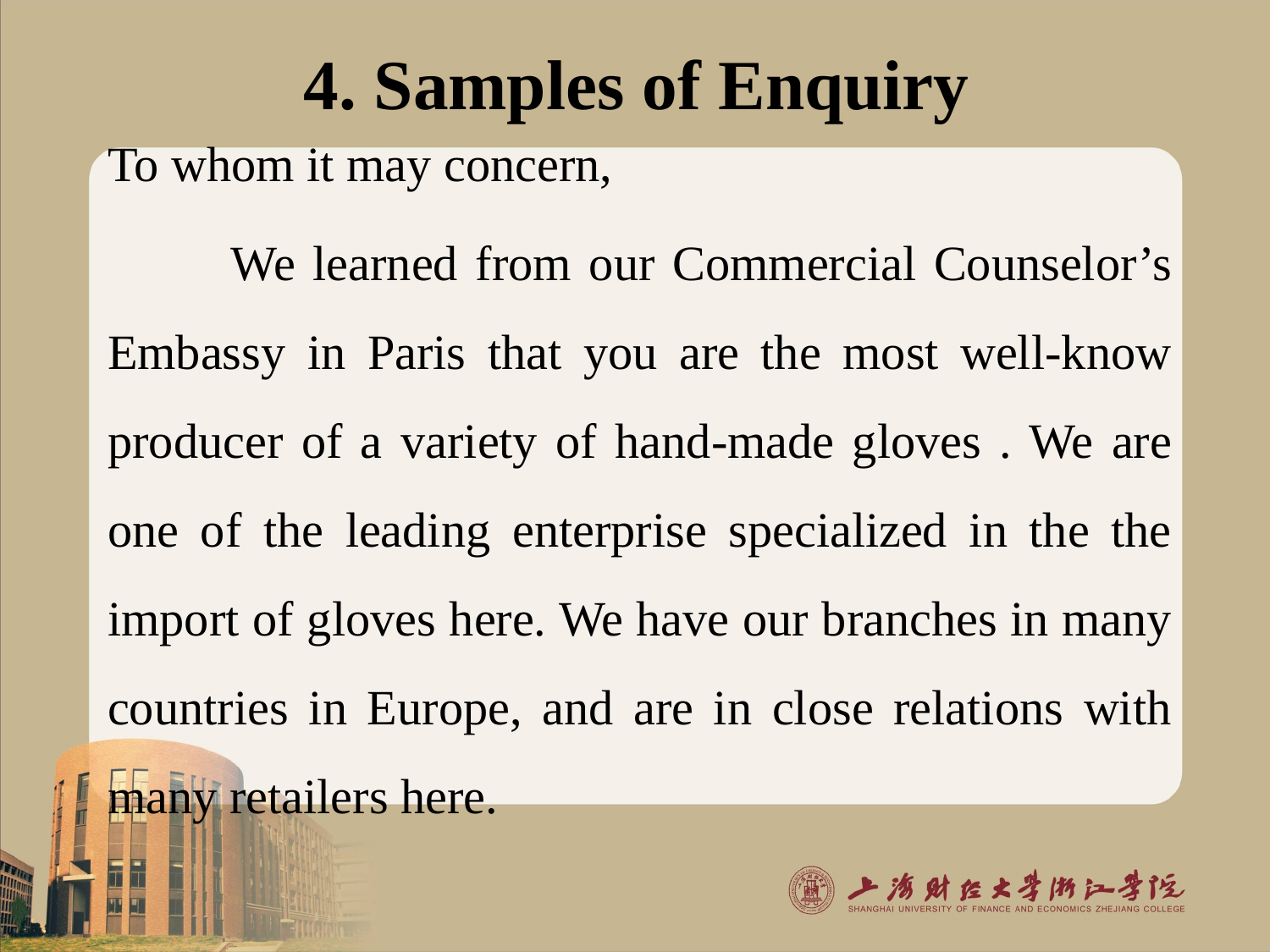

# 4. Samples of Enquiry
To whom it may concern,
       We learned from our Commercial Counselor’s Embassy in Paris that you are the most well-know producer of a variety of hand-made gloves . We are one of the leading enterprise specialized in the the import of gloves here. We have our branches in many countries in Europe, and are in close relations with many retailers here.